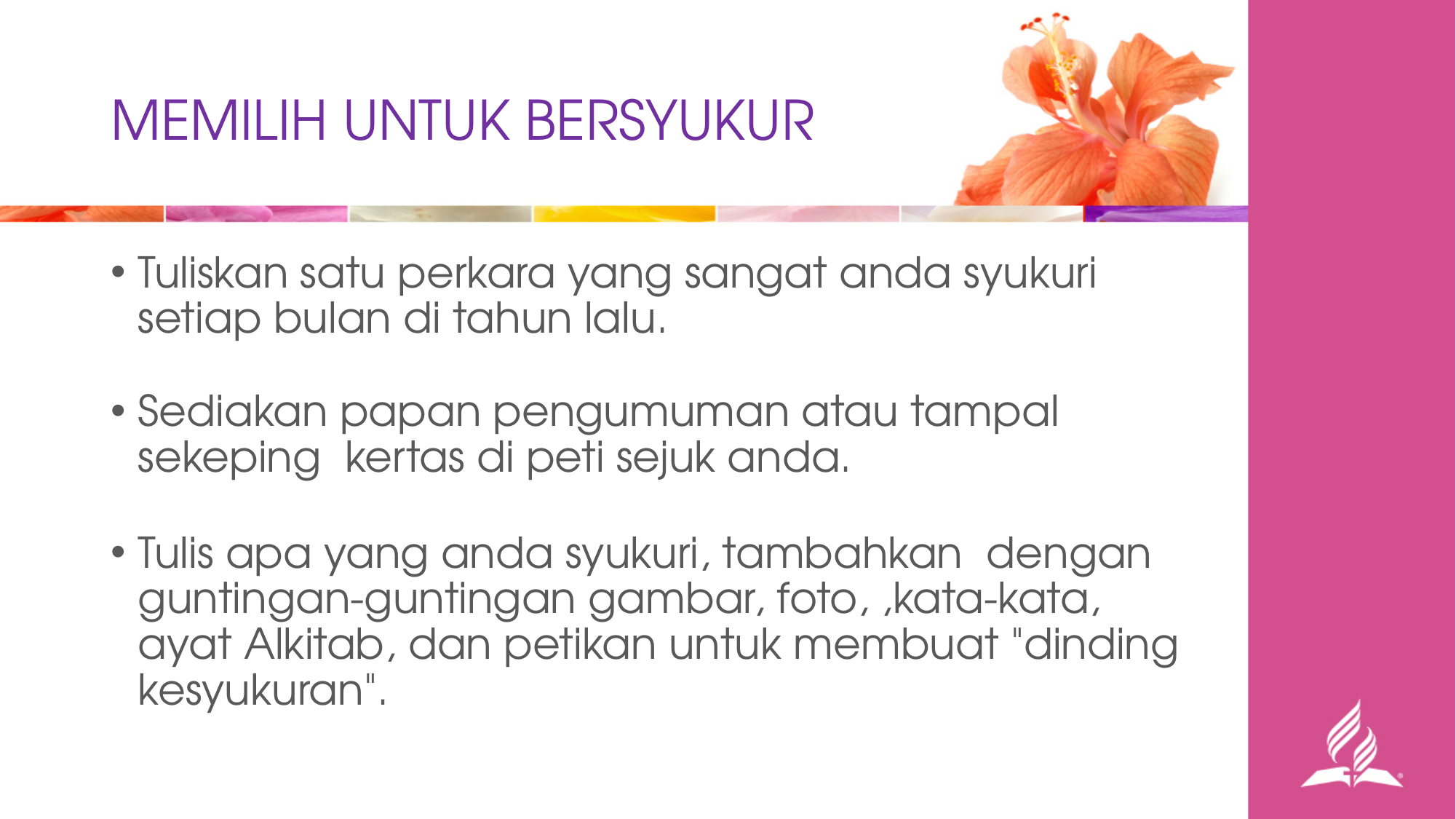

# MEMILIH UNTUK BERSYUKUR
Tuliskan satu perkara yang sangat anda syukuri setiap bulan di tahun lalu.

Sediakan papan pengumuman atau tampal sekeping  kertas di peti sejuk anda.

Tulis apa yang anda syukuri, tambahkan  dengan guntingan-guntingan gambar, foto, ,kata-kata,  ayat Alkitab, dan petikan untuk membuat "dinding kesyukuran".